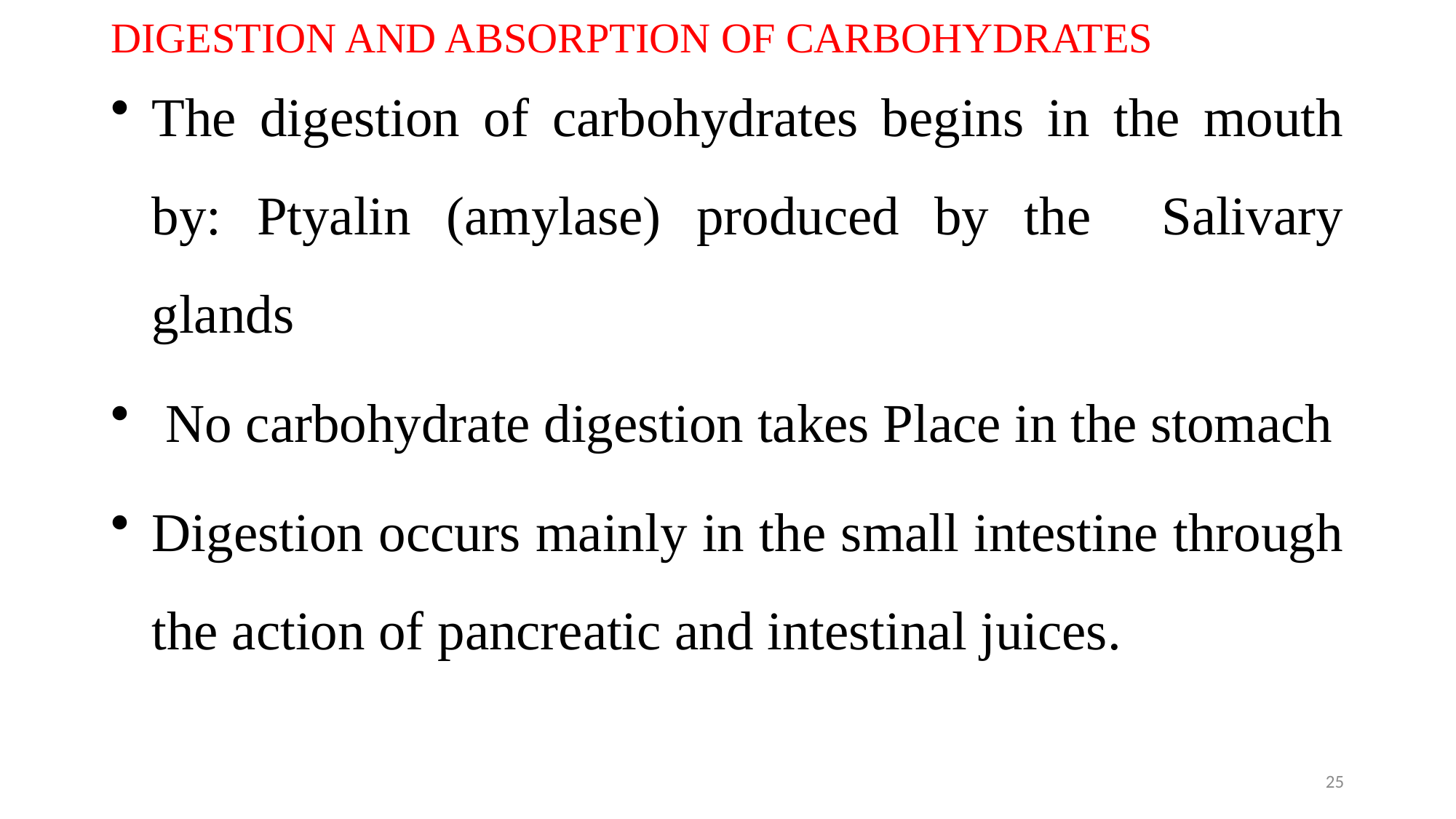

# DIGESTION AND ABSORPTION OF CARBOHYDRATES
The digestion of carbohydrates begins in the mouth by: Ptyalin (amylase) produced by the  Salivary glands
 No carbohydrate digestion takes Place in the stomach
Digestion occurs mainly in the small intestine through the action of pancreatic and intestinal juices.

25